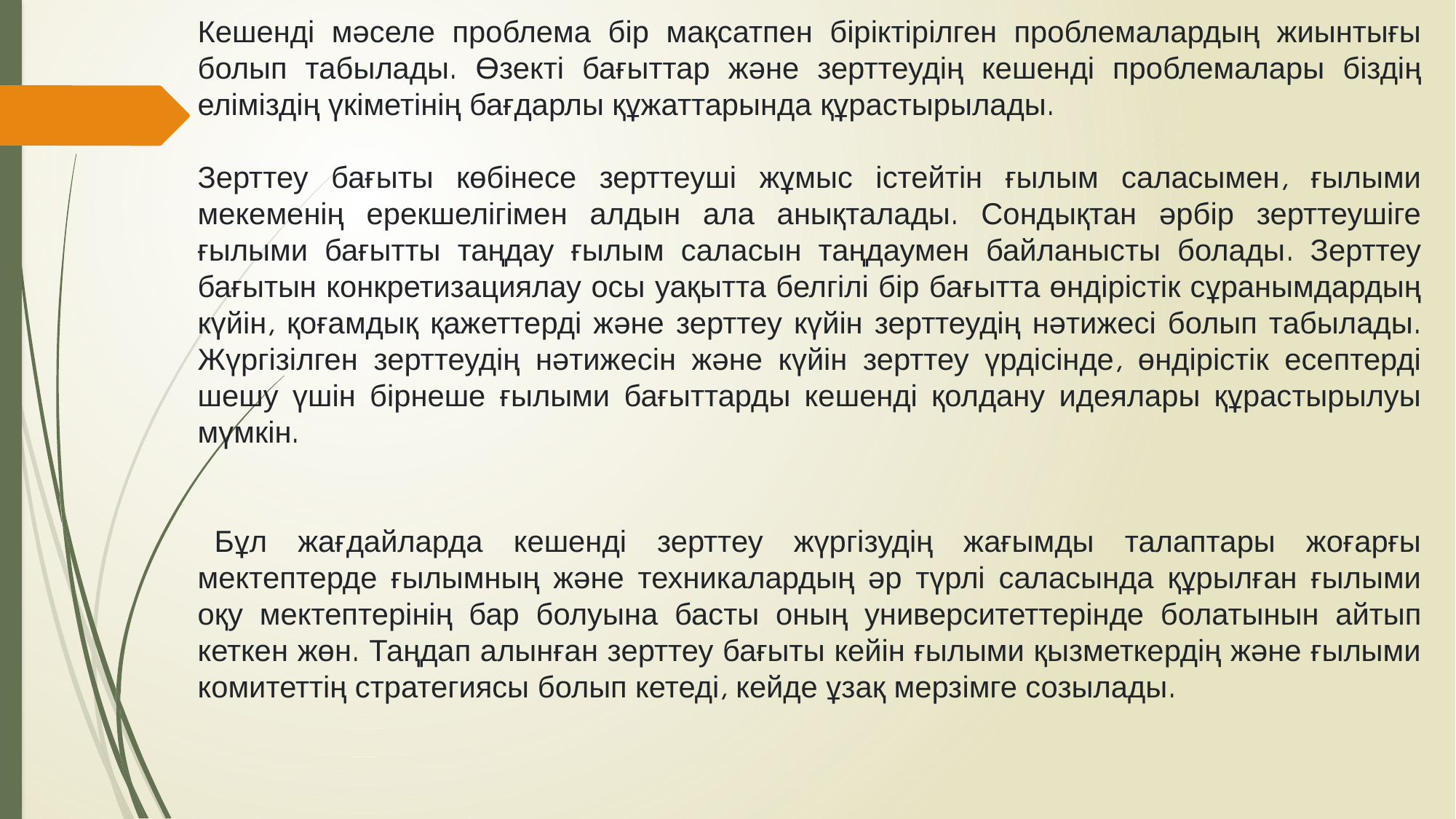

Кешенді мәселе проблема бір мақсатпен біріктірілген проблемалардың жиынтығы болып табылады. Өзекті бағыттар және зерттеудің кешенді проблемалары біздің еліміздің үкіметінің бағдарлы құжаттарында құрастырылады.

Зерттеу бағыты көбінесе зерттеуші жұмыс істейтін ғылым саласымен, ғылыми мекеменің ерекшелігімен алдын ала анықталады. Сондықтан әрбір зерттеушіге ғылыми бағытты таңдау ғылым саласын таңдаумен байланысты болады. Зерттеу бағытын конкретизациялау осы уақытта белгілі бір бағытта өндірістік сұранымдардың күйін, қоғамдық қажеттерді және зерттеу күйін зерттеудің нәтижесі болып табылады. Жүргізілген зерттеудің нәтижесін және күйін зерттеу үрдісінде, өндірістік есептерді шешу үшін бірнеше ғылыми бағыттарды кешенді қолдану идеялары құрастырылуы мүмкін.

  Бұл жағдайларда кешенді зерттеу жүргізудің жағымды талаптары жоғарғы мектептерде ғылымның және техникалардың әр түрлі саласында құрылған ғылыми оқу мектептерінің бар болуына басты оның университеттерінде болатынын айтып кеткен жөн. Таңдап алынған зерттеу бағыты кейін ғылыми қызметкердің және ғылыми комитеттің стратегиясы болып кетеді, кейде ұзақ мерзімге созылады.